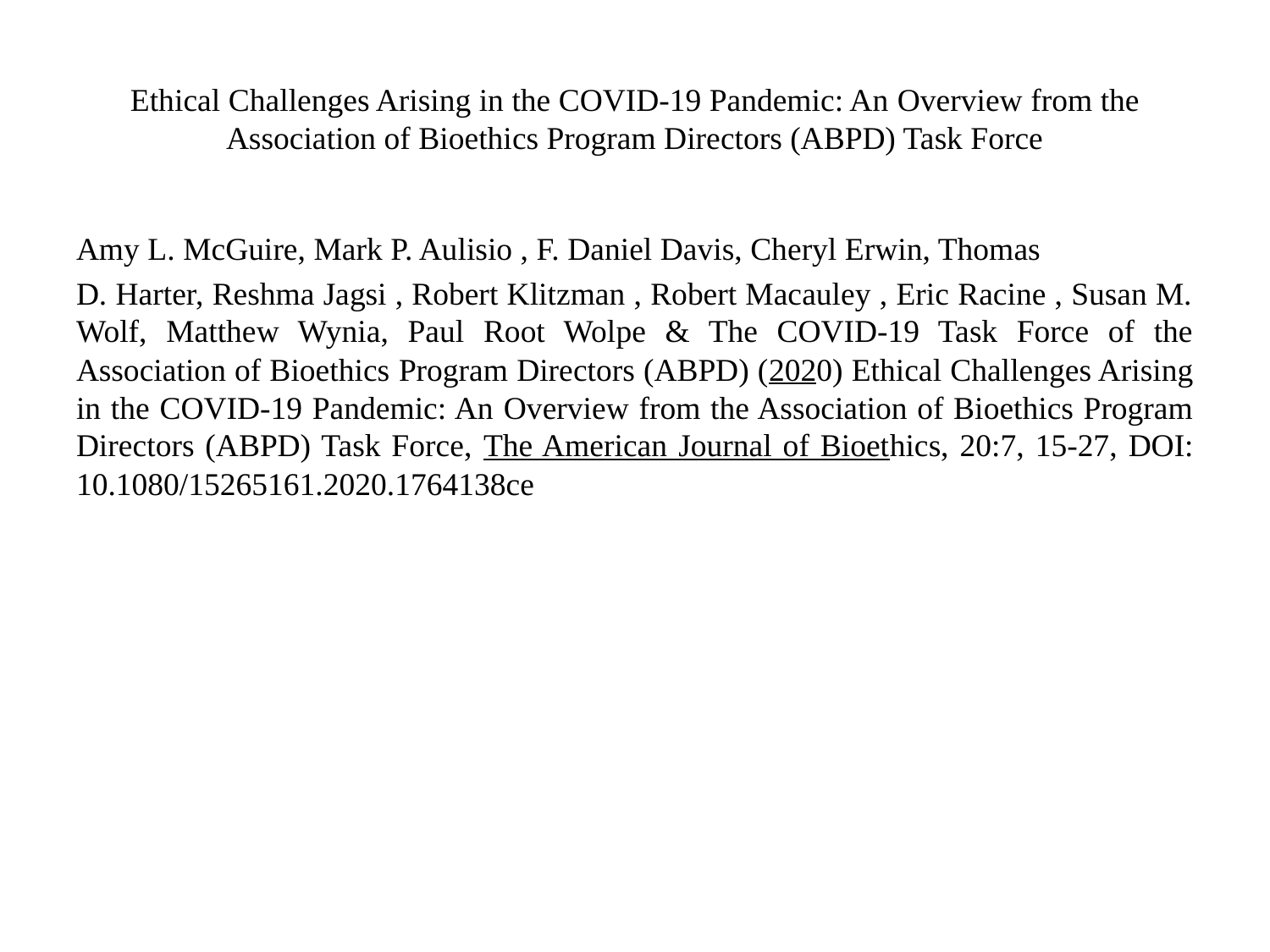

# Ethical Challenges Arising in the COVID-19 Pandemic: An Overview from the Association of Bioethics Program Directors (ABPD) Task Force
Amy L. McGuire, Mark P. Aulisio , F. Daniel Davis, Cheryl Erwin, Thomas
D. Harter, Reshma Jagsi , Robert Klitzman , Robert Macauley , Eric Racine , Susan M. Wolf, Matthew Wynia, Paul Root Wolpe & The COVID-19 Task Force of the Association of Bioethics Program Directors (ABPD) (2020) Ethical Challenges Arising in the COVID-19 Pandemic: An Overview from the Association of Bioethics Program Directors (ABPD) Task Force, The American Journal of Bioethics, 20:7, 15-27, DOI: 10.1080/15265161.2020.1764138ce